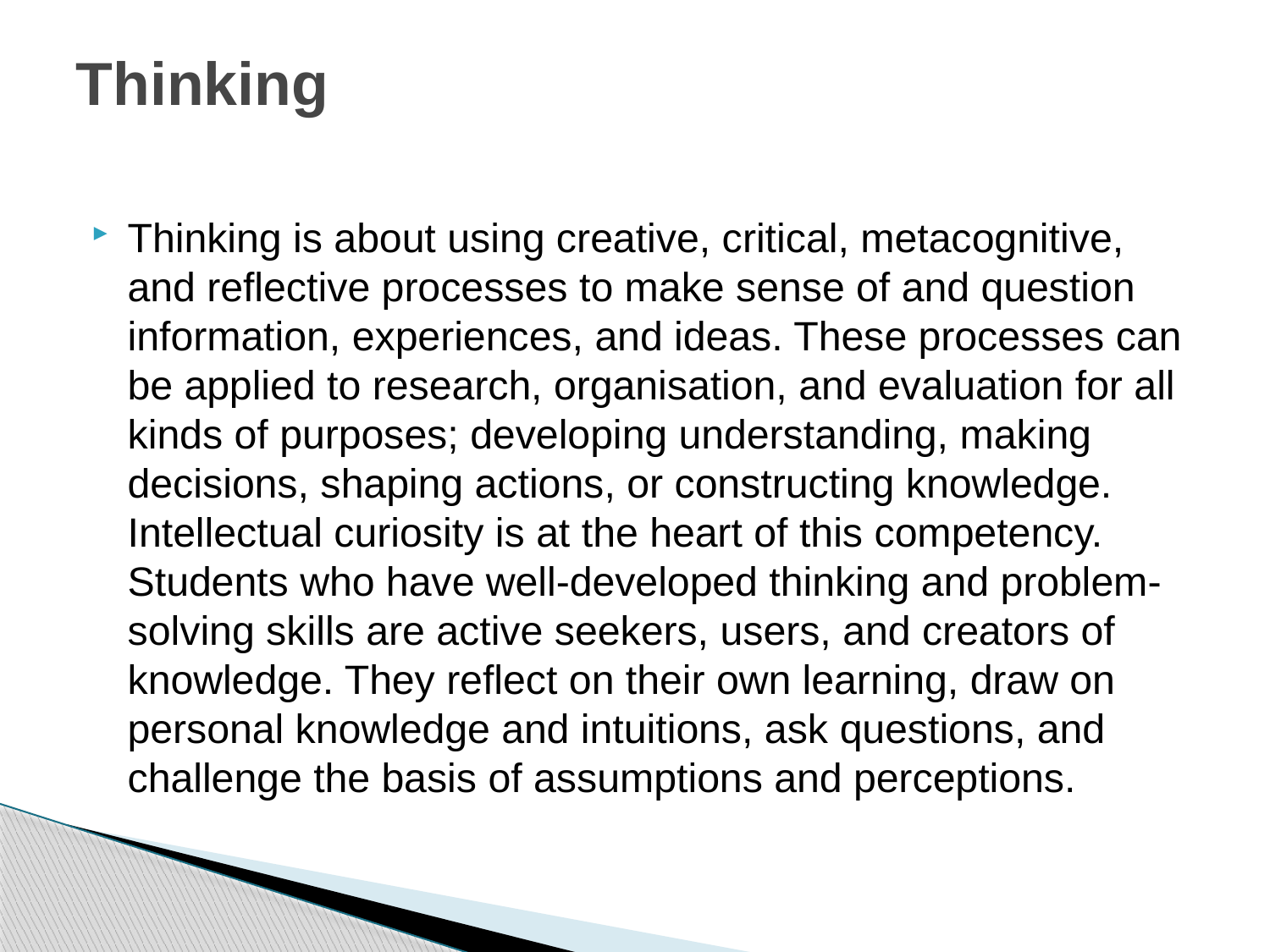

# Thinking
Thinking is about using creative, critical, metacognitive, and reflective processes to make sense of and question information, experiences, and ideas. These processes can be applied to research, organisation, and evaluation for all kinds of purposes; developing understanding, making decisions, shaping actions, or constructing knowledge. Intellectual curiosity is at the heart of this competency. Students who have well-developed thinking and problem-solving skills are active seekers, users, and creators of knowledge. They reflect on their own learning, draw on personal knowledge and intuitions, ask questions, and challenge the basis of assumptions and perceptions.